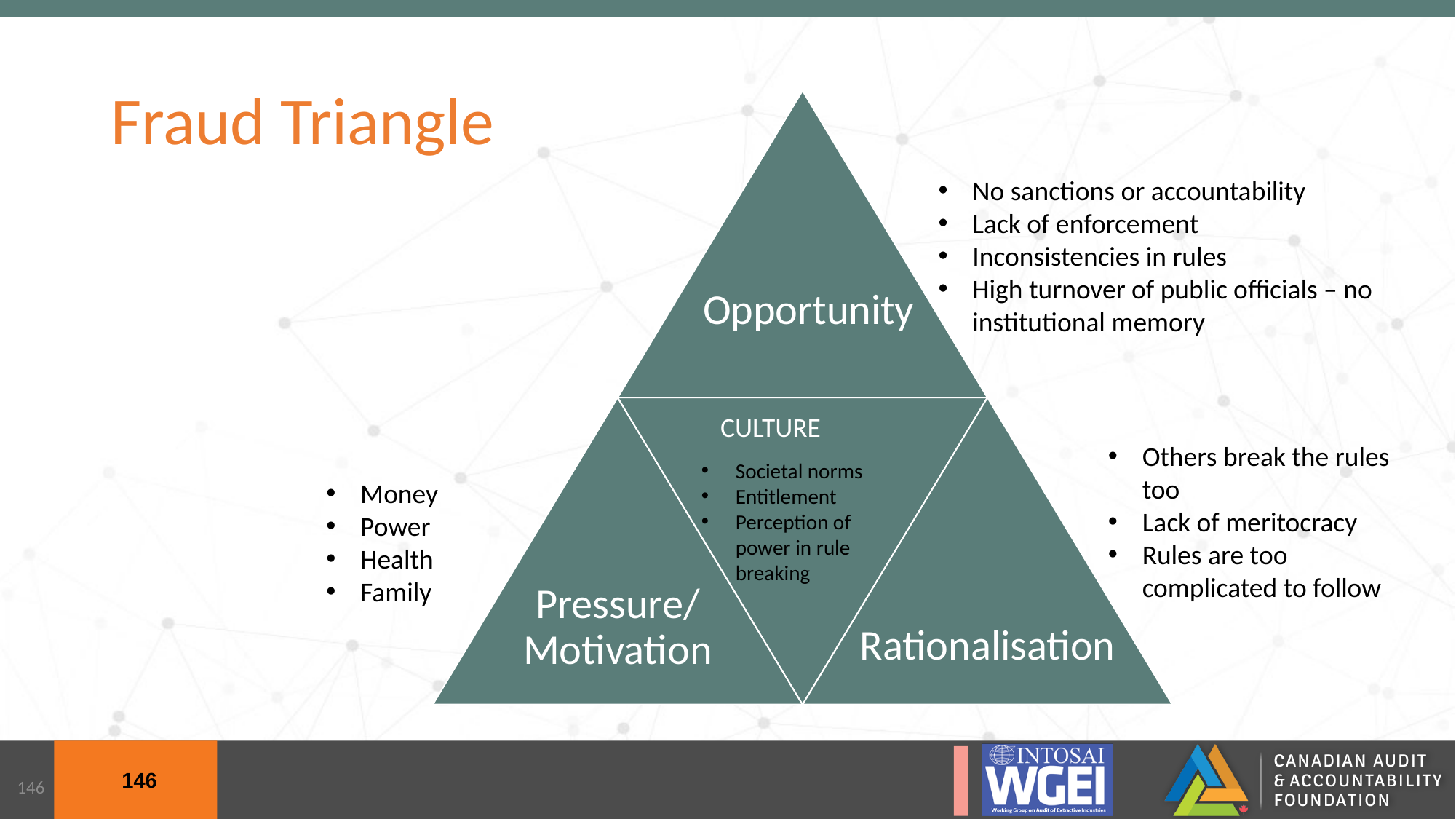

# Fraud Triangle

Pressure/ Motivation

No sanctions or accountability
Lack of enforcement
Inconsistencies in rules
High turnover of public officials – no institutional memory
Opportunity
CULTURE
Others break the rules too
Lack of meritocracy
Rules are too complicated to follow

Societal norms
Entitlement
Perception of power in rule breaking
Money
Power
Health
Family

Rationalisation
146